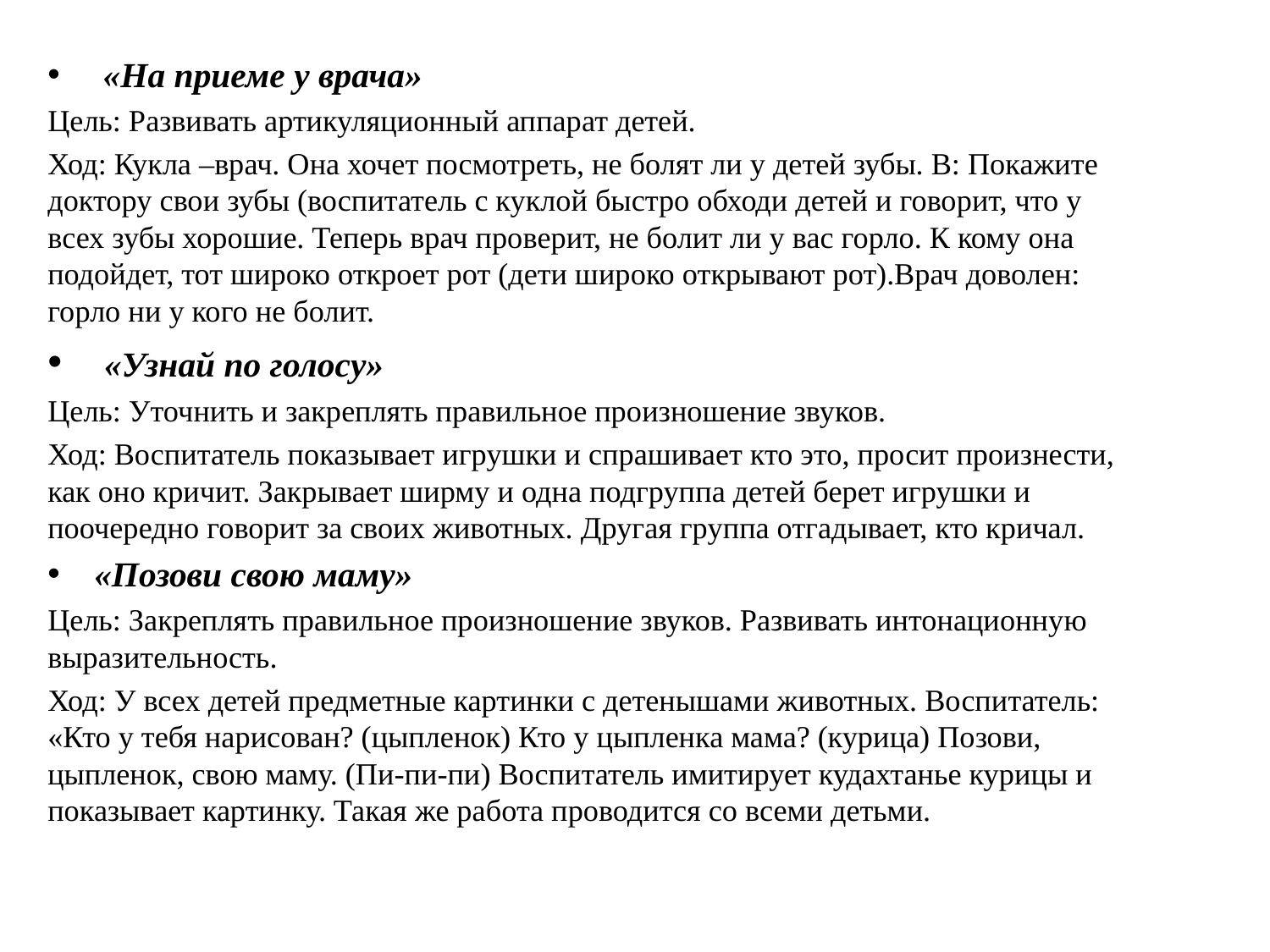

«На приеме у врача»
Цель: Развивать артикуляционный аппарат детей.
Ход: Кукла –врач. Она хочет посмотреть, не болят ли у детей зубы. В: Покажите доктору свои зубы (воспитатель с куклой быстро обходи детей и говорит, что у всех зубы хорошие. Теперь врач проверит, не болит ли у вас горло. К кому она подойдет, тот широко откроет рот (дети широко открывают рот).Врач доволен: горло ни у кого не болит.
 «Узнай по голосу»
Цель: Уточнить и закреплять правильное произношение звуков.
Ход: Воспитатель показывает игрушки и спрашивает кто это, просит произнести, как оно кричит. Закрывает ширму и одна подгруппа детей берет игрушки и поочередно говорит за своих животных. Другая группа отгадывает, кто кричал.
«Позови свою маму»
Цель: Закреплять правильное произношение звуков. Развивать интонационную выразительность.
Ход: У всех детей предметные картинки с детенышами животных. Воспитатель: «Кто у тебя нарисован? (цыпленок) Кто у цыпленка мама? (курица) Позови, цыпленок, свою маму. (Пи-пи-пи) Воспитатель имитирует кудахтанье курицы и показывает картинку. Такая же работа проводится со всеми детьми.